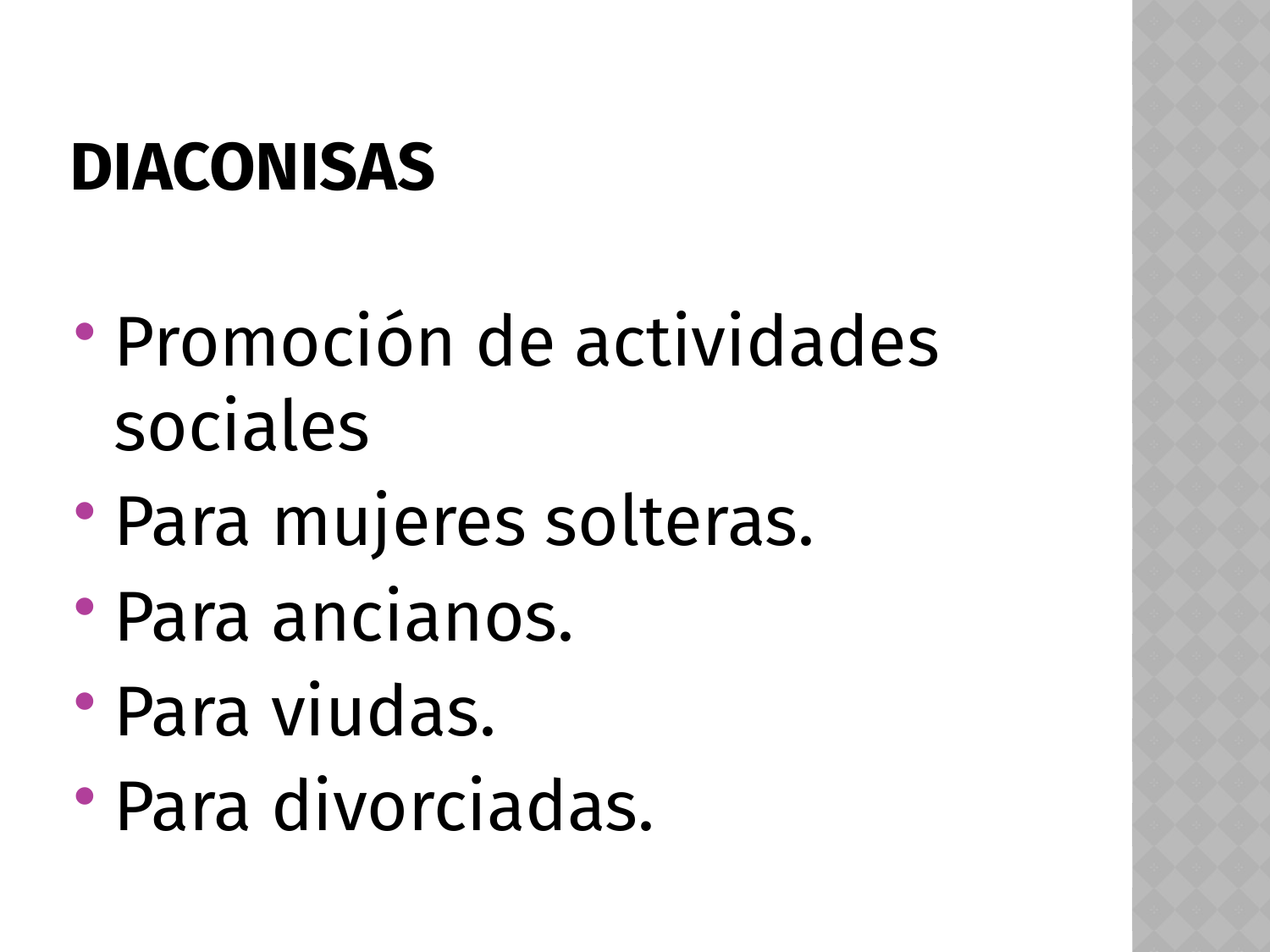

# Diaconisas

Promoción de actividades sociales
Para mujeres solteras.
Para ancianos.
Para viudas.
Para divorciadas.